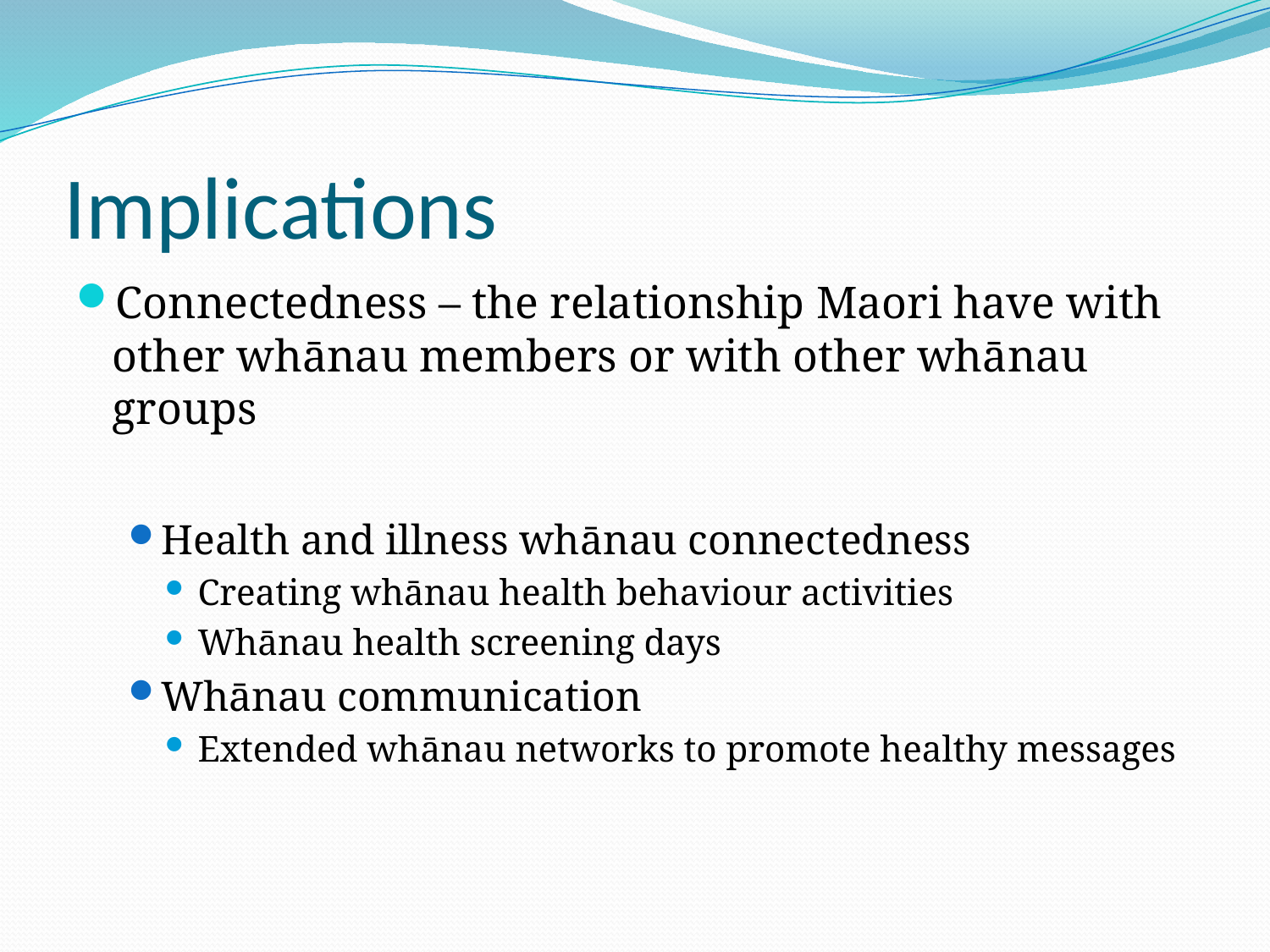

# Implications
Connectedness – the relationship Maori have with other whānau members or with other whānau groups

Health and illness whānau connectedness
Creating whānau health behaviour activities
Whānau health screening days
Whānau communication
Extended whānau networks to promote healthy messages